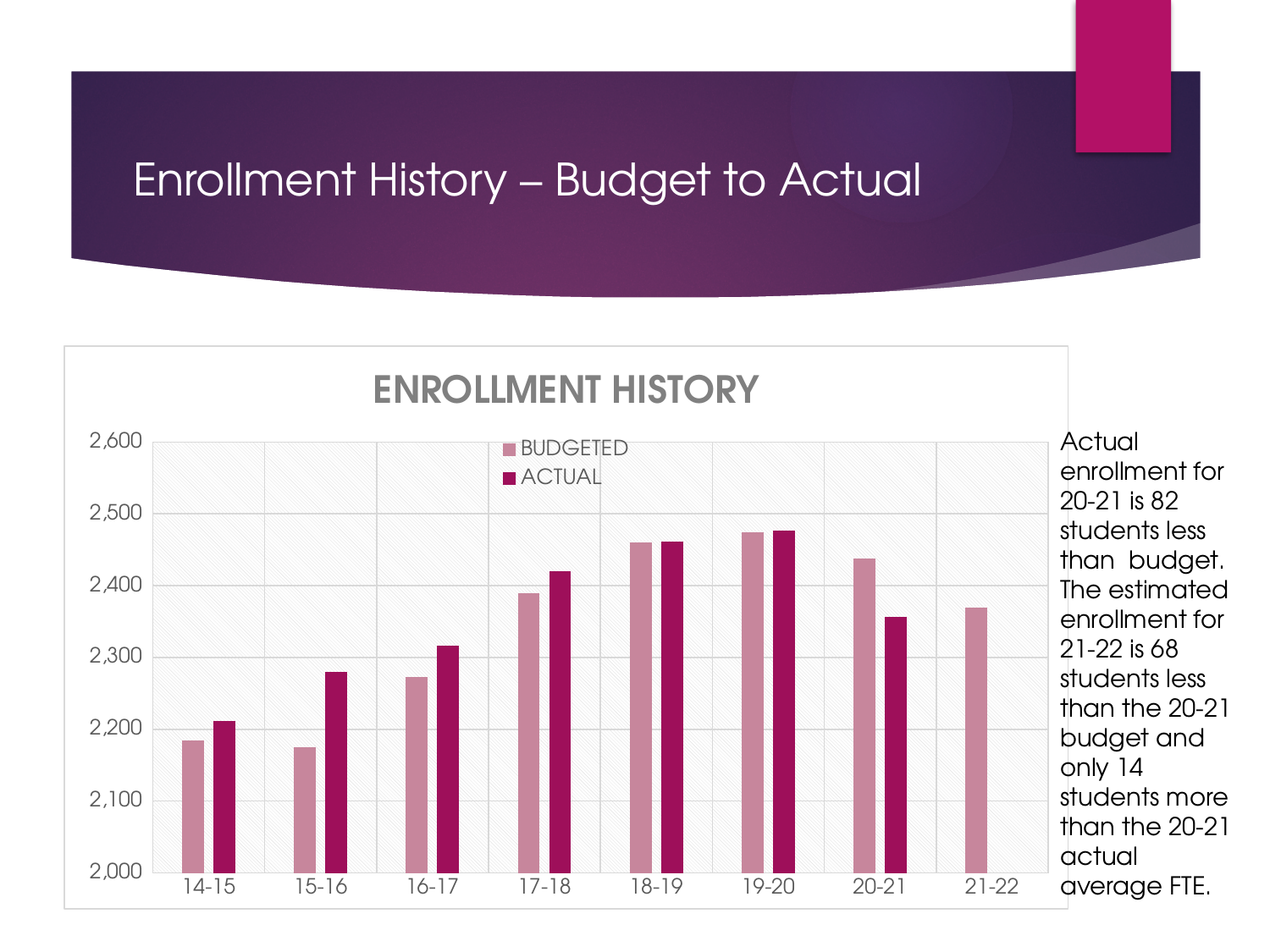

# Enrollment History – Budget to Actual

### Chart: ENROLLMENT HISTORY

| Category | BUDGETED | ACTUAL |
|---|---|---|
| 14-15 | 2184.0 | 2211.58 |
| 15-16 | 2175.0 | 2279.38 |
| 16-17 | 2273.0 | 2317.0 |
| 17-18 | 2389.0 | 2420.0 |
| 18-19 | 2460.0 | 2461.0 |
| 19-20 | 2474.0 | 2477.0 |
| 20-21 | 2438.0 | 2356.0 |
| 21-22 | 2370.0 | None |
Actual enrollment for 20-21 is 82 students less than  budget.  The estimated enrollment for 21-22 is 68 students less than the 20-21 budget and only 14 students more than the 20-21 actual average FTE.